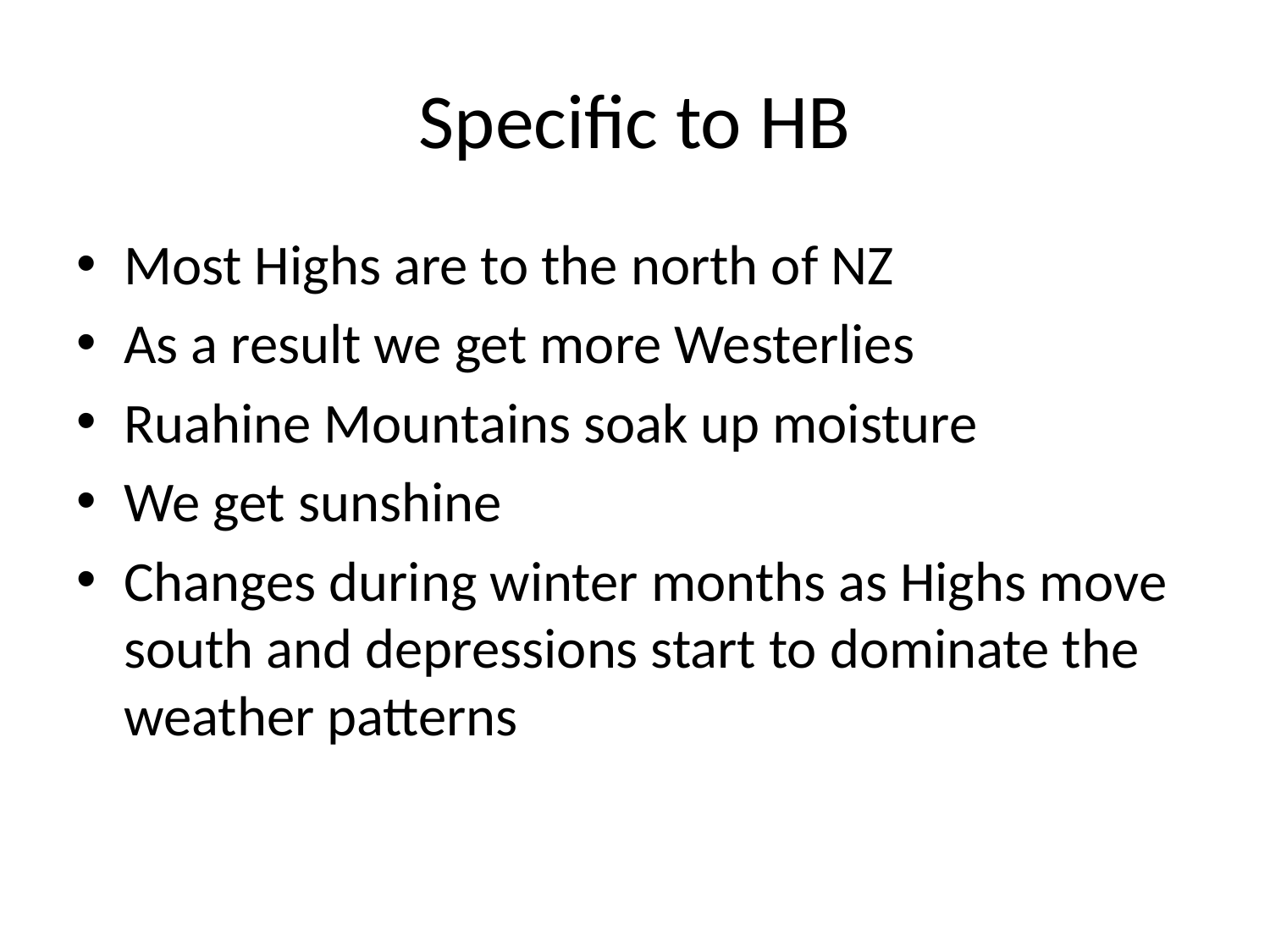

# Specific to HB
Most Highs are to the north of NZ
As a result we get more Westerlies
Ruahine Mountains soak up moisture
We get sunshine
Changes during winter months as Highs move south and depressions start to dominate the weather patterns